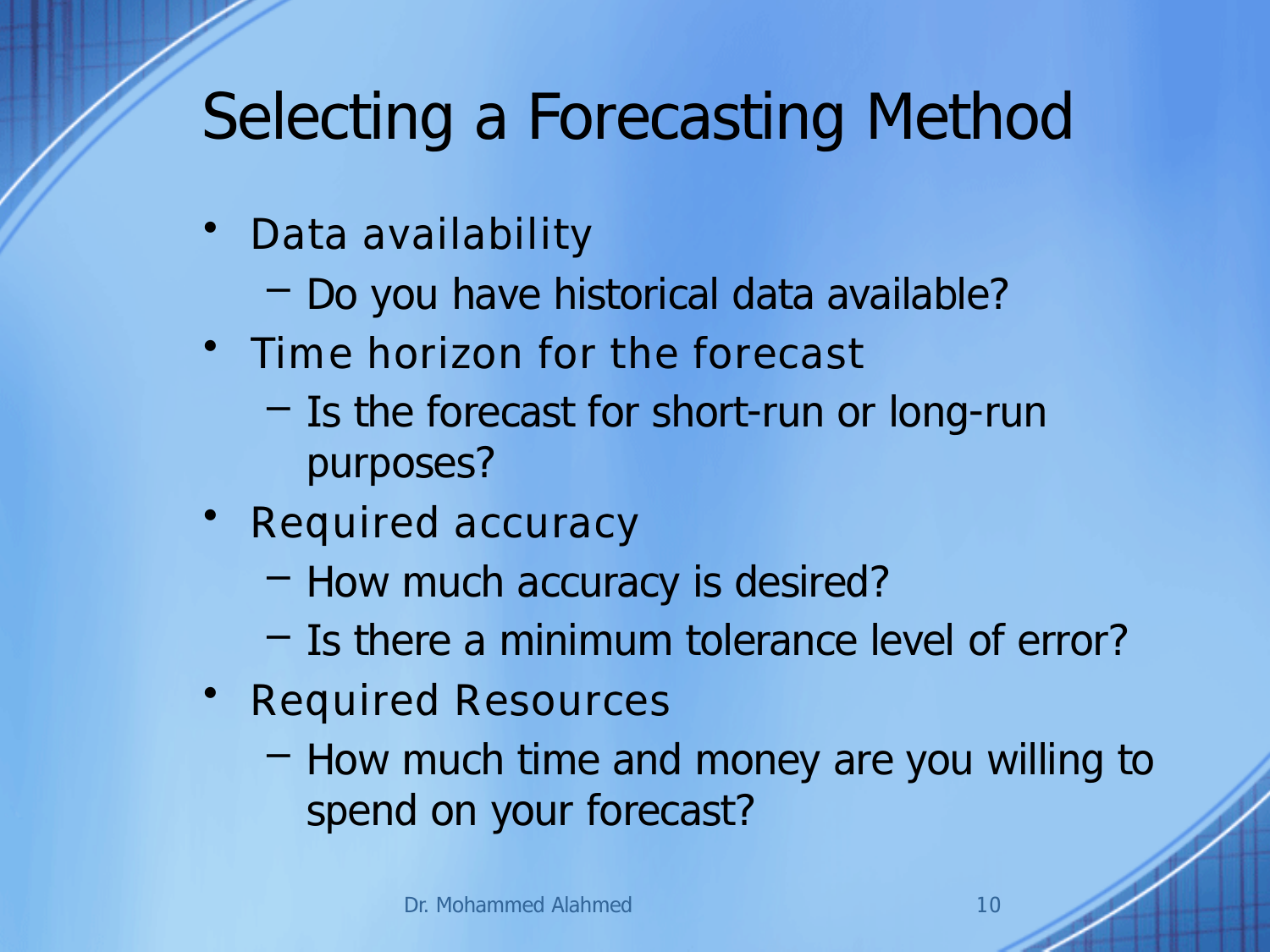

# Selecting a Forecasting Method
Data availability
Do you have historical data available?
Time horizon for the forecast
Is the forecast for short-run or long-run purposes?
Required accuracy
How much accuracy is desired?
Is there a minimum tolerance level of error?
Required Resources
How much time and money are you willing to spend on your forecast?

Dr. Mohammed Alahmed
10